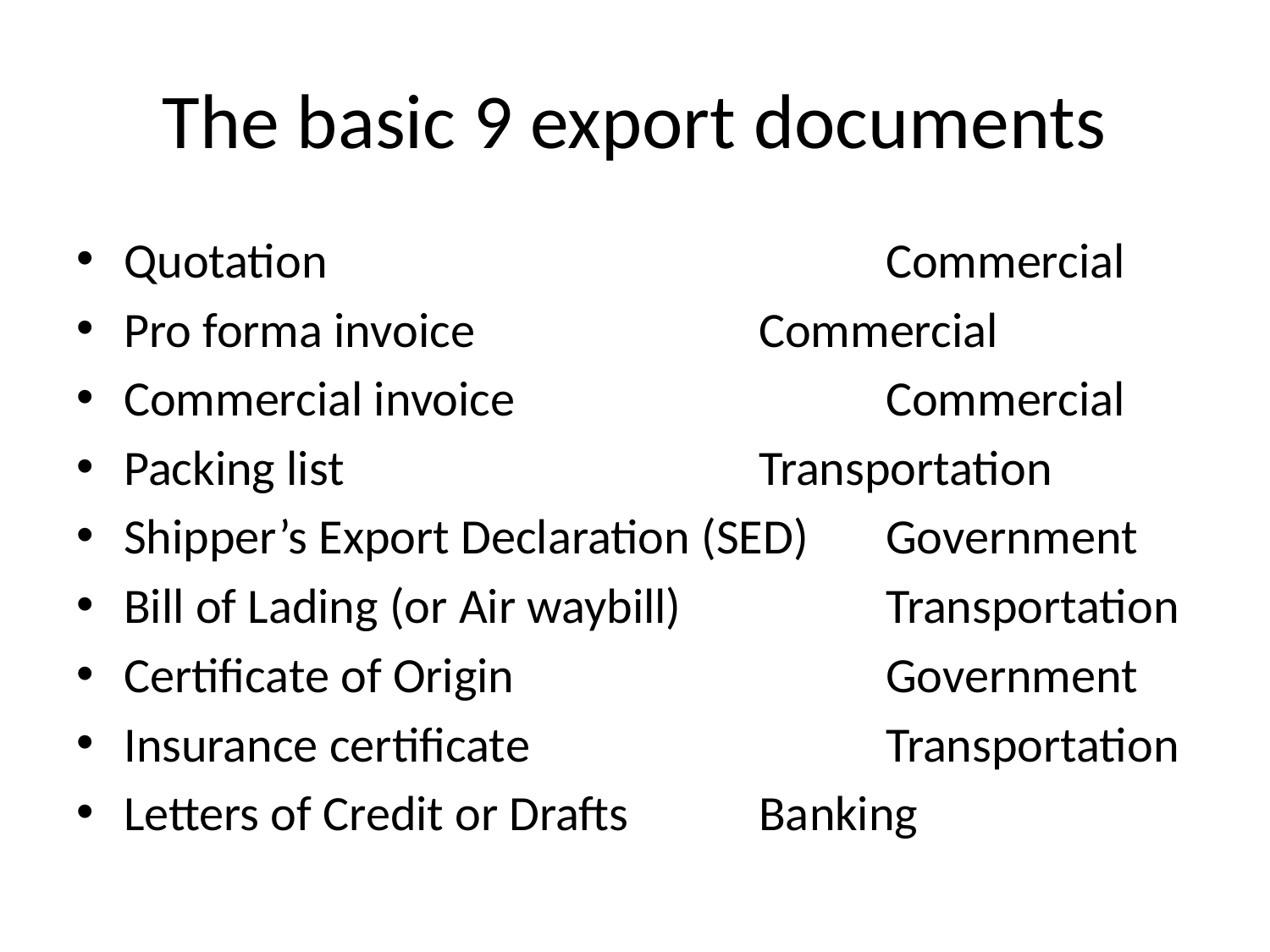

# The basic 9 export documents
Quotation					Commercial
Pro forma invoice			Commercial
Commercial invoice			Commercial
Packing list				Transportation
Shipper’s Export Declaration (SED)	Government
Bill of Lading (or Air waybill)		Transportation
Certificate of Origin			Government
Insurance certificate			Transportation
Letters of Credit or Drafts		Banking